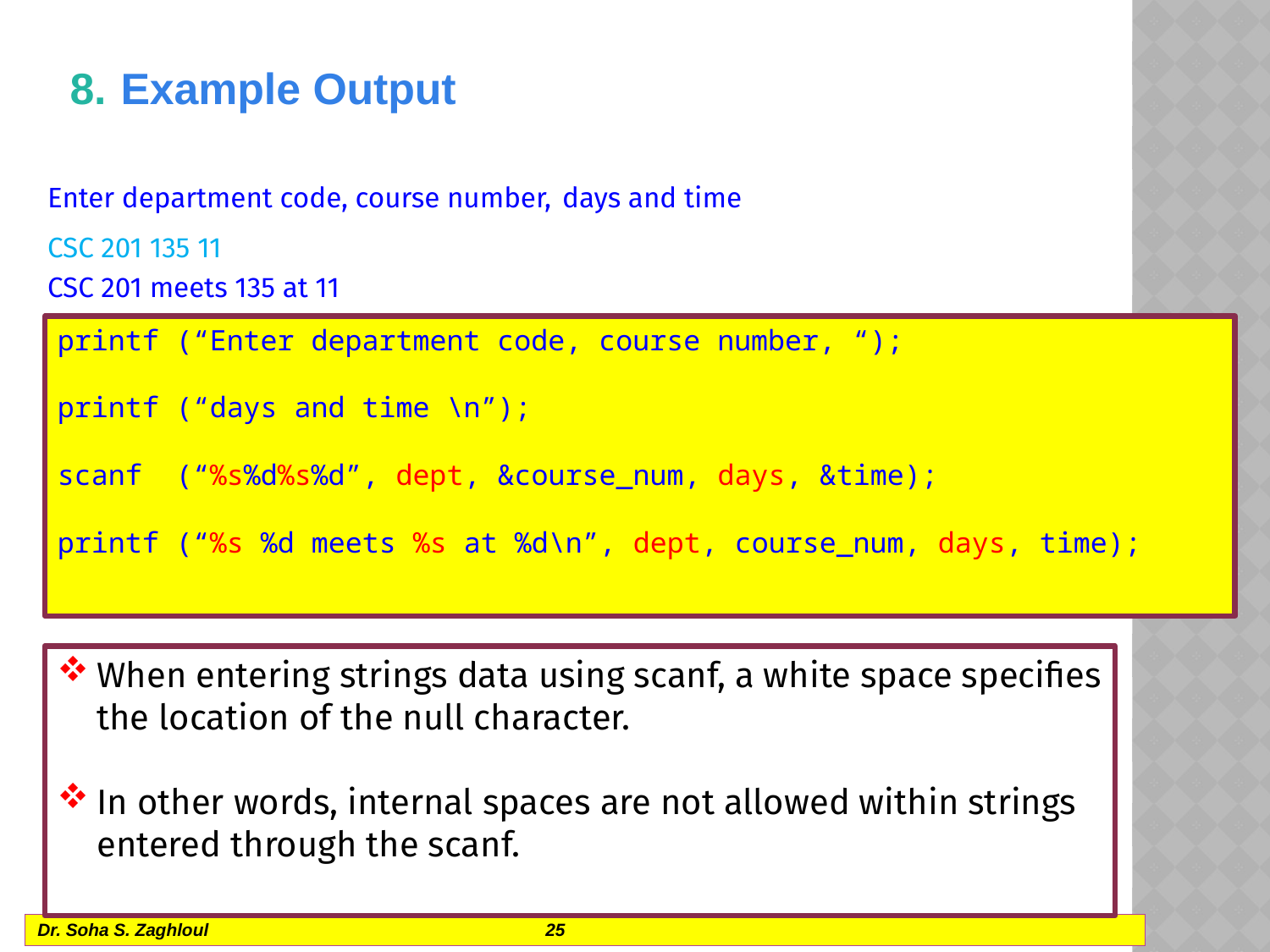

# 8. Example Output
Enter department code, course number,
 days and time
CSC 201 135 11
_
CSC 201 meets 135 at 11
printf (“Enter department code, course number, “);

printf (“days and time \n”);

scanf  (“%s%d%s%d”, dept, &course_num, days, &time);

printf (“%s %d meets %s at %d\n”, dept, course_num, days, time);
When entering strings data using scanf, a white space specifies the location of the null character.

In other words, internal spaces are not allowed within strings entered through the scanf.
Dr. Soha S. Zaghloul			25